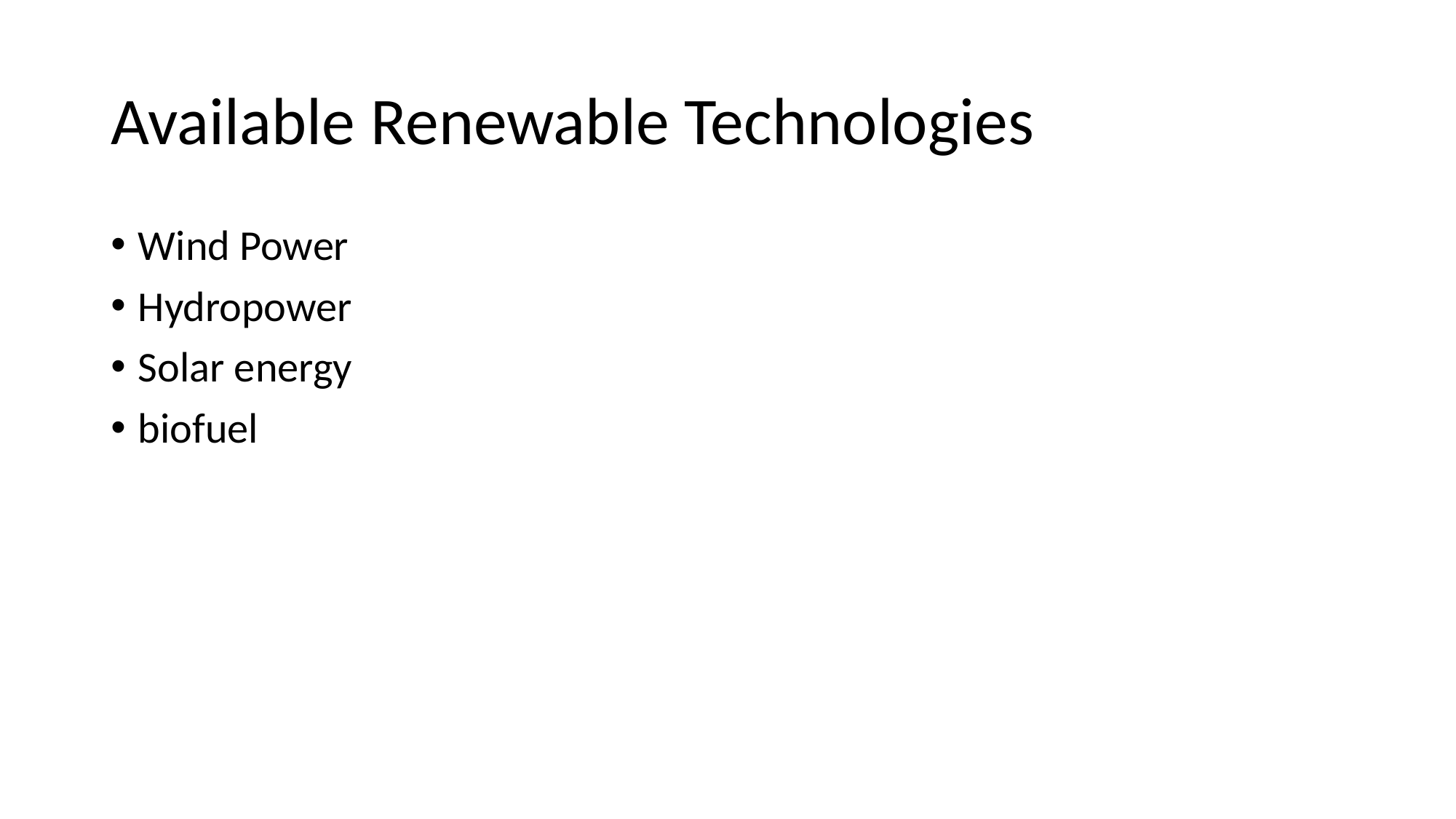

# Available Renewable Technologies
Wind Power
Hydropower
Solar energy
biofuel